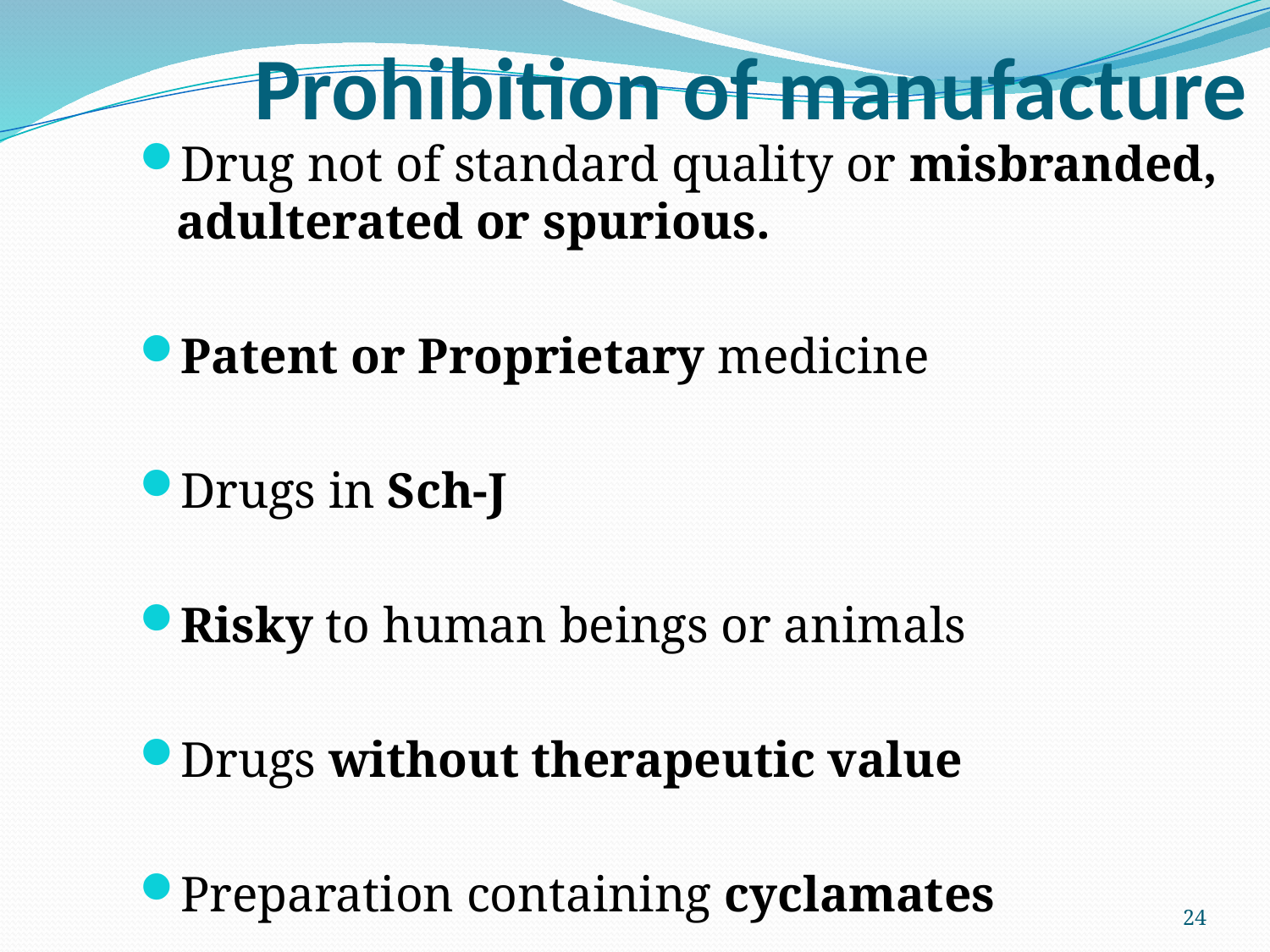

# Prohibition of manufacture
Drug not of standard quality or misbranded, adulterated or spurious.

Patent or Proprietary medicine

Drugs in Sch-J

Risky to human beings or animals

Drugs without therapeutic value

Preparation containing cyclamates

24